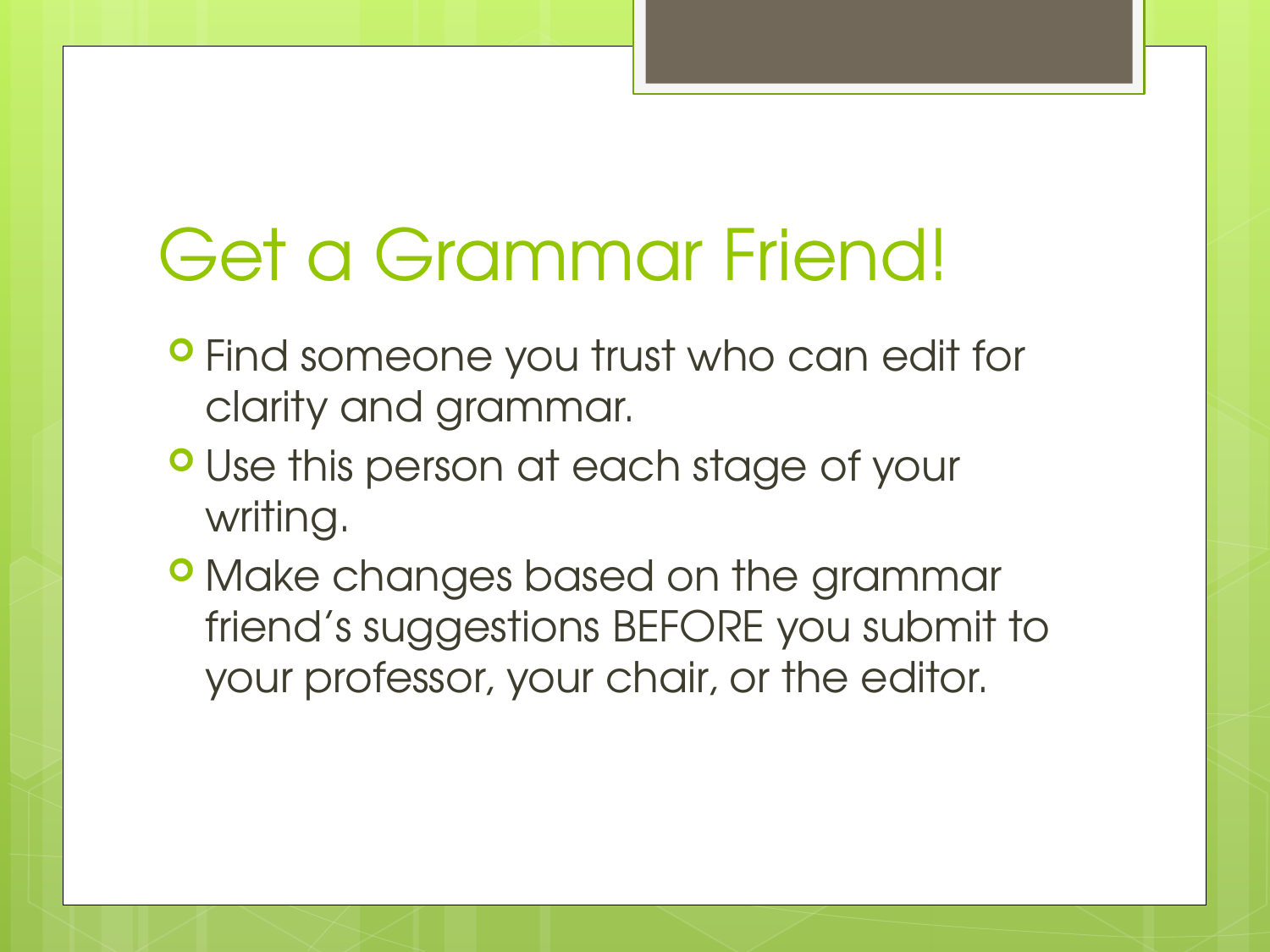

# Get a Grammar Friend!
Find someone you trust who can edit for clarity and grammar.
Use this person at each stage of your writing.
Make changes based on the grammar friend’s suggestions BEFORE you submit to your professor, your chair, or the editor.